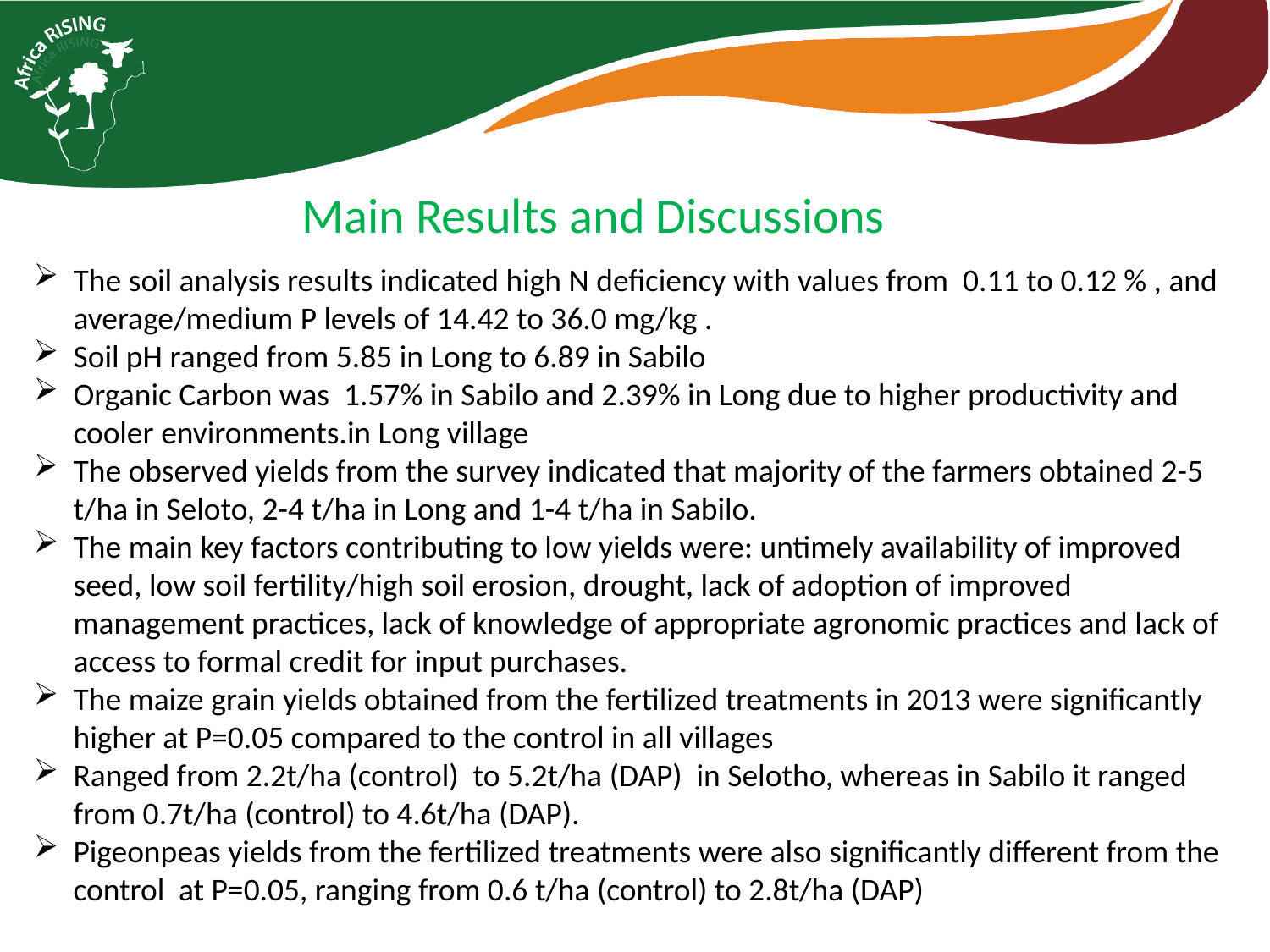

# Main Results and Discussions
The soil analysis results indicated high N deficiency with values from  0.11 to 0.12 % , and  average/medium P levels of 14.42 to 36.0 mg/kg .
Soil pH ranged from 5.85 in Long to 6.89 in Sabilo
Organic Carbon was  1.57% in Sabilo and 2.39% in Long due to higher productivity and cooler environments.in Long village
The observed yields from the survey indicated that majority of the farmers obtained 2-5 t/ha in Seloto, 2-4 t/ha in Long and 1-4 t/ha in Sabilo.
The main key factors contributing to low yields were: untimely availability of improved seed, low soil fertility/high soil erosion, drought, lack of adoption of improved management practices, lack of knowledge of appropriate agronomic practices and lack of access to formal credit for input purchases.
The maize grain yields obtained from the fertilized treatments in 2013 were significantly higher at P=0.05 compared to the control in all villages
Ranged from 2.2t/ha (control)  to 5.2t/ha (DAP)  in Selotho, whereas in Sabilo it ranged from 0.7t/ha (control) to 4.6t/ha (DAP).
Pigeonpeas yields from the fertilized treatments were also significantly different from the control  at P=0.05, ranging from 0.6 t/ha (control) to 2.8t/ha (DAP)